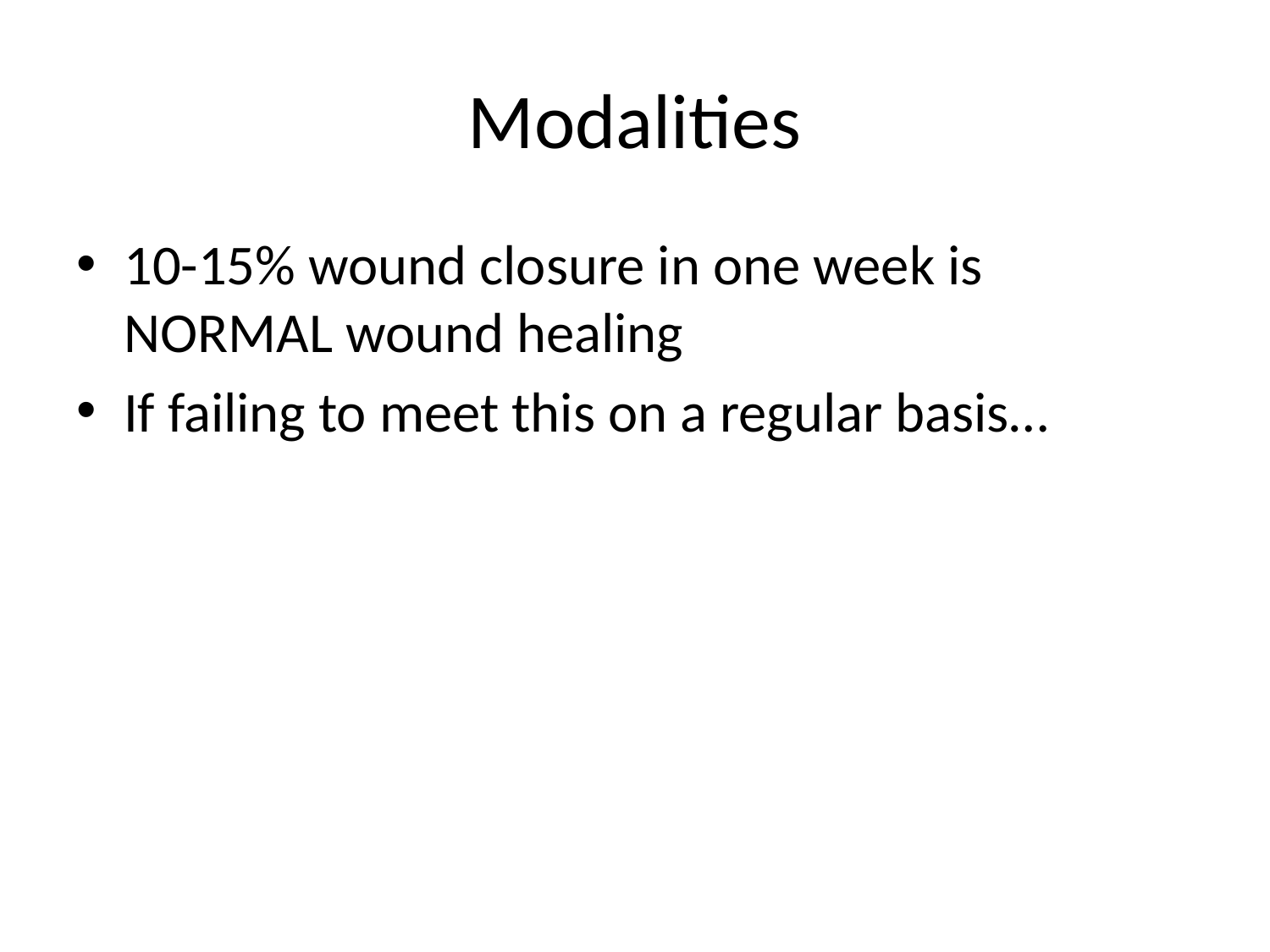

# Modalities
10-15% wound closure in one week is NORMAL wound healing
If failing to meet this on a regular basis…